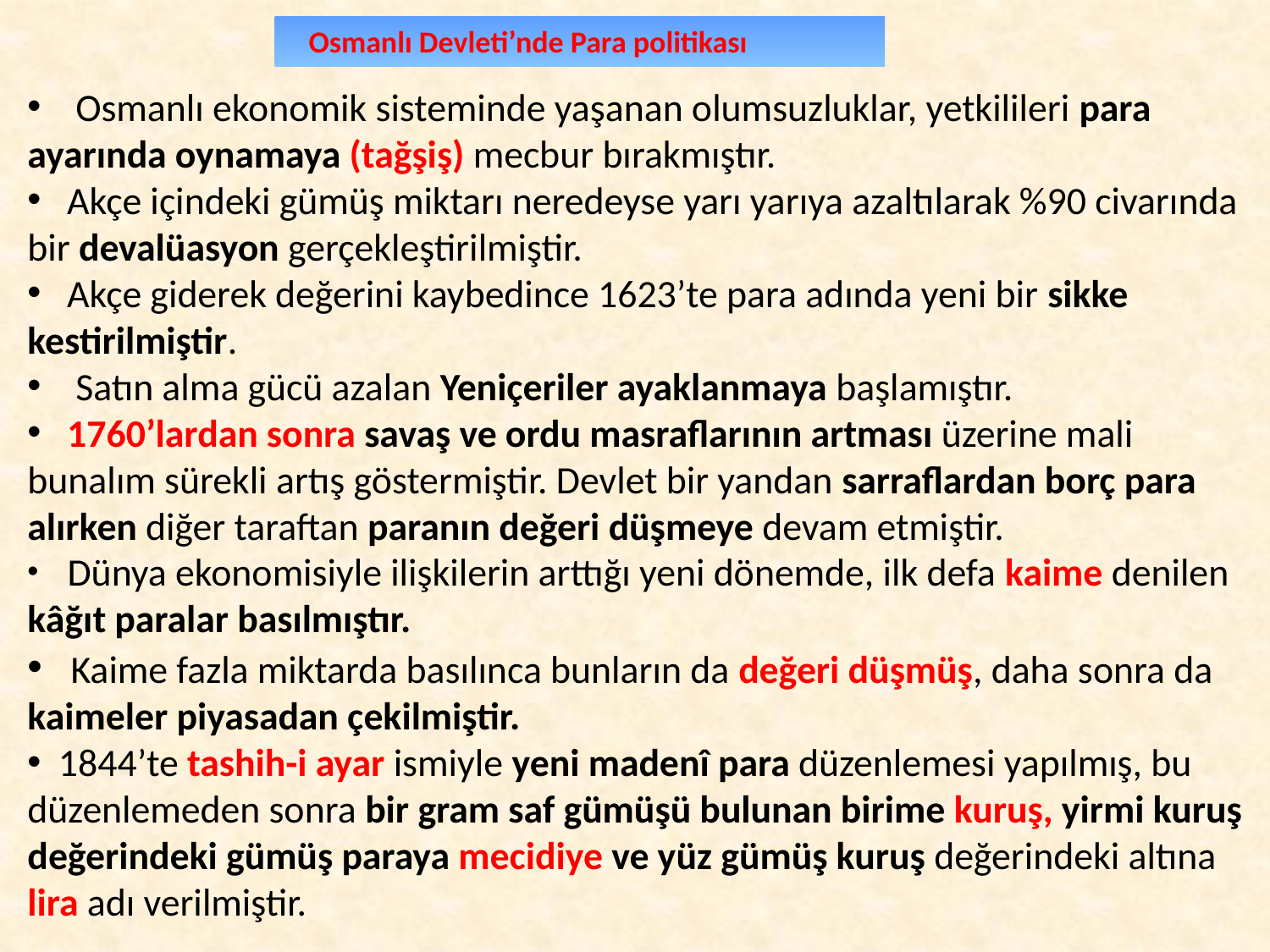

Osmanlı Devleti’nde Para politikası
    Osmanlı ekonomik sisteminde yaşanan olumsuzluklar, yetkilileri para ayarında oynamaya (tağşiş) mecbur bırakmıştır.
   Akçe içindeki gümüş miktarı neredeyse yarı yarıya azaltılarak %90 civarında bir devalüasyon gerçekleştirilmiştir.
   Akçe giderek değerini kaybedince 1623’te para adında yeni bir sikke kestirilmiştir.
    Satın alma gücü azalan Yeniçeriler ayaklanmaya başlamıştır.
   1760’lardan sonra savaş ve ordu masraflarının artması üzerine mali bunalım sürekli artış göstermiştir. Devlet bir yandan sarraflardan borç para alırken diğer taraftan paranın değeri düşmeye devam etmiştir.
    Dünya ekonomisiyle ilişkilerin arttığı yeni dönemde, ilk defa kaime denilen kâğıt paralar basılmıştır.
   Kaime fazla miktarda basılınca bunların da değeri düşmüş, daha sonra da kaimeler piyasadan çekilmiştir.
  1844’te tashih-i ayar ismiyle yeni madenî para düzenlemesi yapılmış, bu düzenlemeden sonra bir gram saf gümüşü bulunan birime kuruş, yirmi kuruş değerindeki gümüş paraya mecidiye ve yüz gümüş kuruş değerindeki altına lira adı verilmiştir.